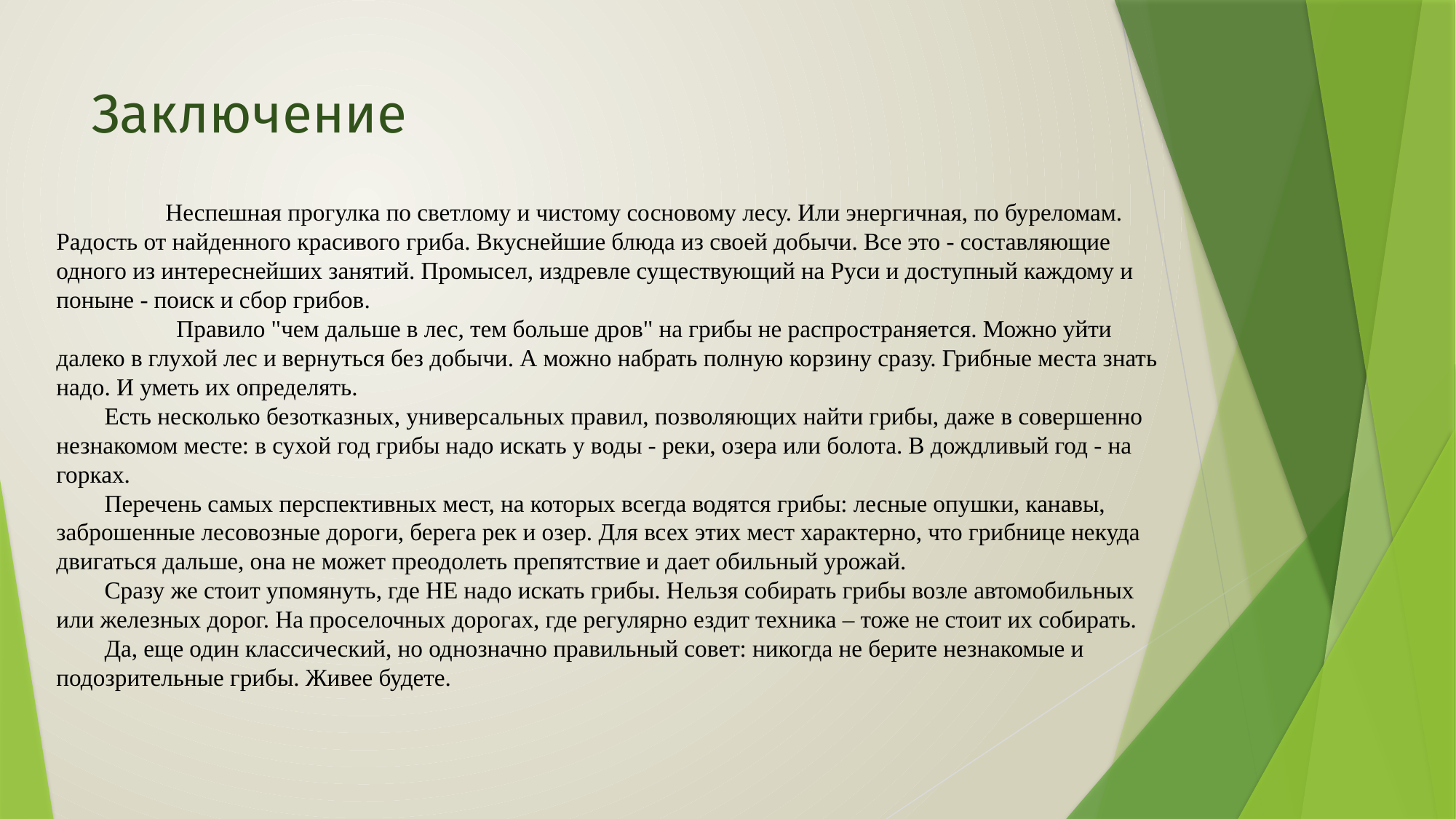

# Заключение

	Неспешная прогулка по светлому и чистому сосновому лесу. Или энергичная, по буреломам. Радость от найденного красивого гриба. Вкуснейшие блюда из своей добычи. Все это - составляющие одного из интереснейших занятий. Промысел, издревле существующий на Руси и доступный каждому и поныне - поиск и сбор грибов.
                    Правило "чем дальше в лес, тем больше дров" на грибы не распространяется. Можно уйти далеко в глухой лес и вернуться без добычи. А можно набрать полную корзину сразу. Грибные места знать надо. И уметь их определять.
        Есть несколько безотказных, универсальных правил, позволяющих найти грибы, даже в совершенно незнакомом месте: в сухой год грибы надо искать у воды - реки, озера или болота. В дождливый год - на горках.
        Перечень самых перспективных мест, на которых всегда водятся грибы: лесные опушки, канавы, заброшенные лесовозные дороги, берега рек и озер. Для всех этих мест характерно, что грибнице некуда двигаться дальше, она не может преодолеть препятствие и дает обильный урожай.
        Сразу же стоит упомянуть, где НЕ надо искать грибы. Нельзя собирать грибы возле автомобильных или железных дорог. На проселочных дорогах, где регулярно ездит техника – тоже не стоит их собирать.
        Да, еще один классический, но однозначно правильный совет: никогда не берите незнакомые и подозрительные грибы. Живее будете.